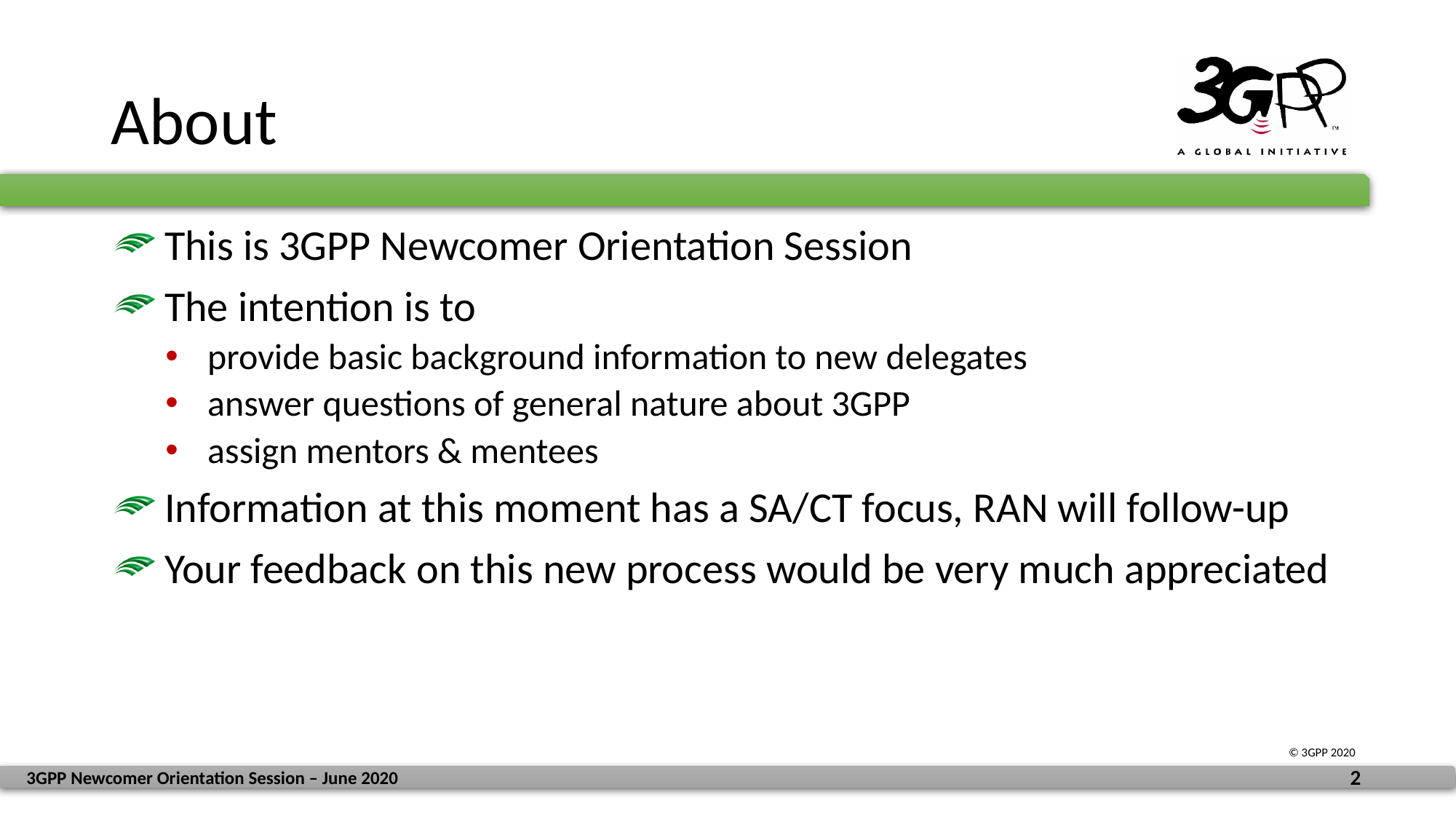

# About
This is 3GPP Newcomer Orientation Session
The intention is to
provide basic background information to new delegates
answer questions of general nature about 3GPP
assign mentors & mentees
Information at this moment has a SA/CT focus, RAN will follow-up
Your feedback on this new process would be very much appreciated